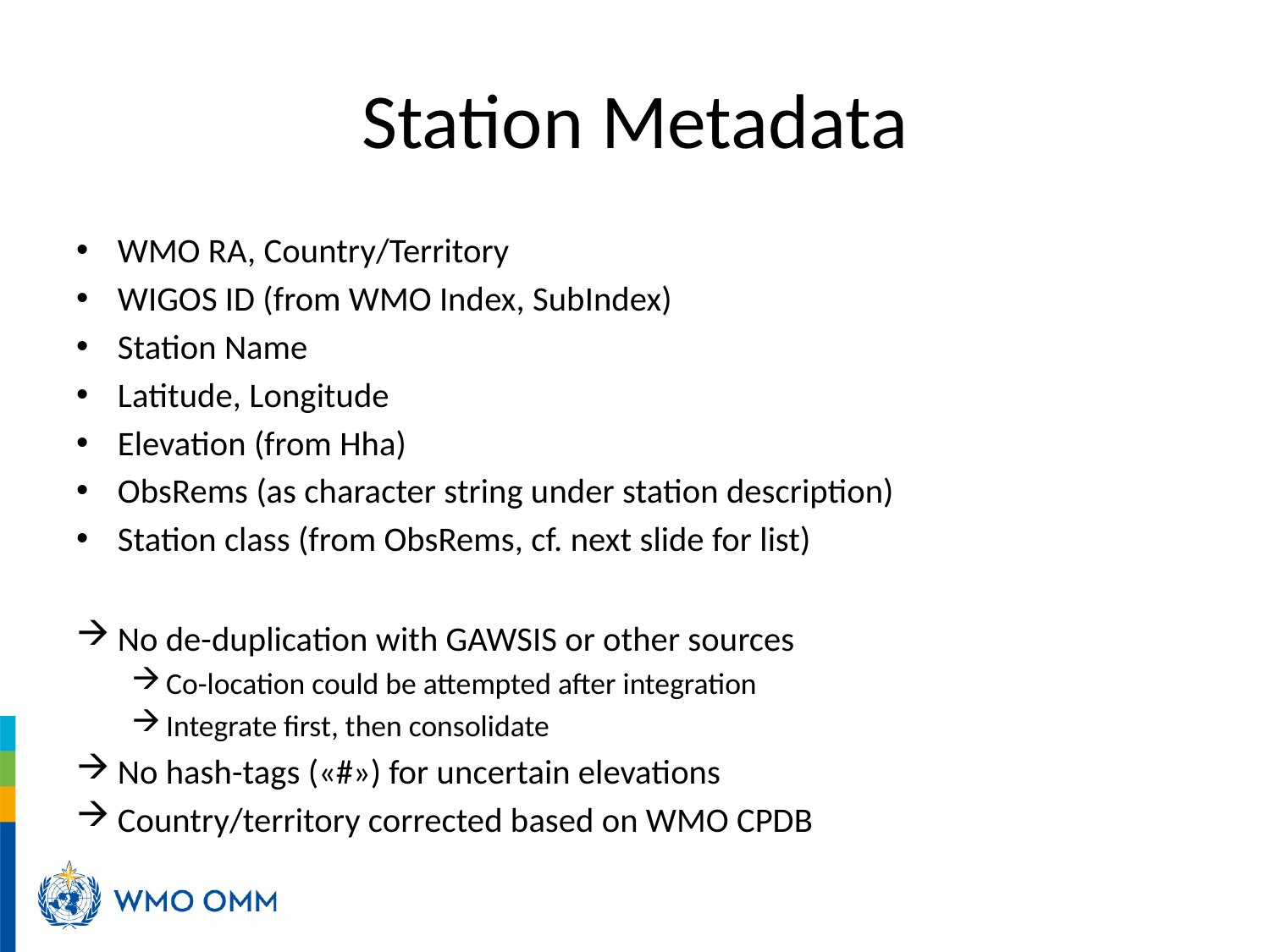

# Station Metadata
WMO RA, Country/Territory
WIGOS ID (from WMO Index, SubIndex)
Station Name
Latitude, Longitude
Elevation (from Hha)
ObsRems (as character string under station description)
Station class (from ObsRems, cf. next slide for list)

No de-duplication with GAWSIS or other sources
Co-location could be attempted after integration
Integrate first, then consolidate
No hash-tags («#») for uncertain elevations
Country/territory corrected based on WMO CPDB